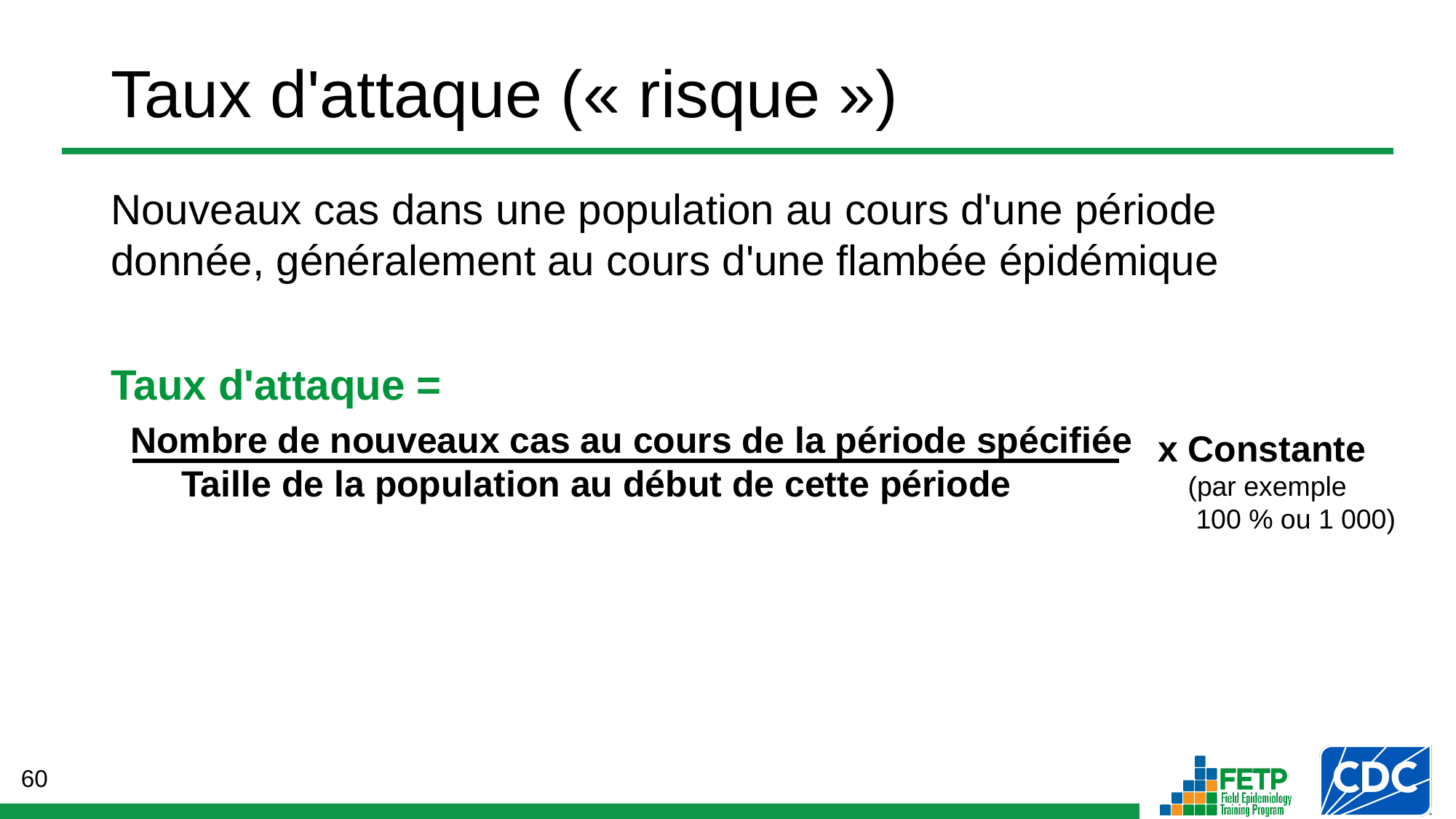

# Taux d'attaque (« risque »)
Nouveaux cas dans une population au cours d'une période donnée, généralement au cours d'une flambée épidémique

Taux d'attaque =

 Nombre de nouveaux cas au cours de la période spécifiée
      Taille de la population au début de cette période
x Constante
     (par exemple
     100 % ou 1 000)